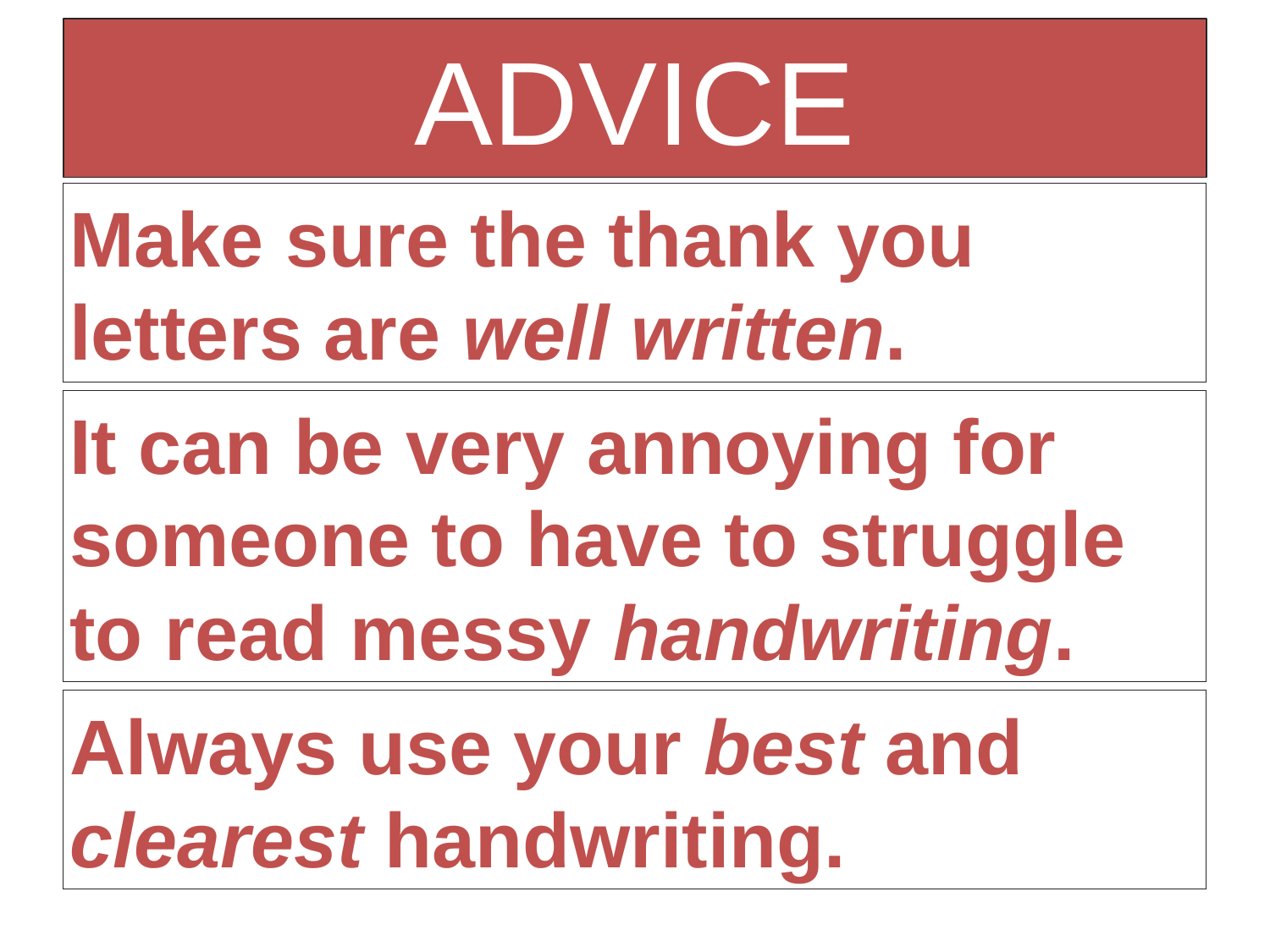

# ADVICE
Make sure the thank you letters are well written.
It can be very annoying for someone to have to struggle to read messy handwriting.
Always use your best and clearest handwriting.